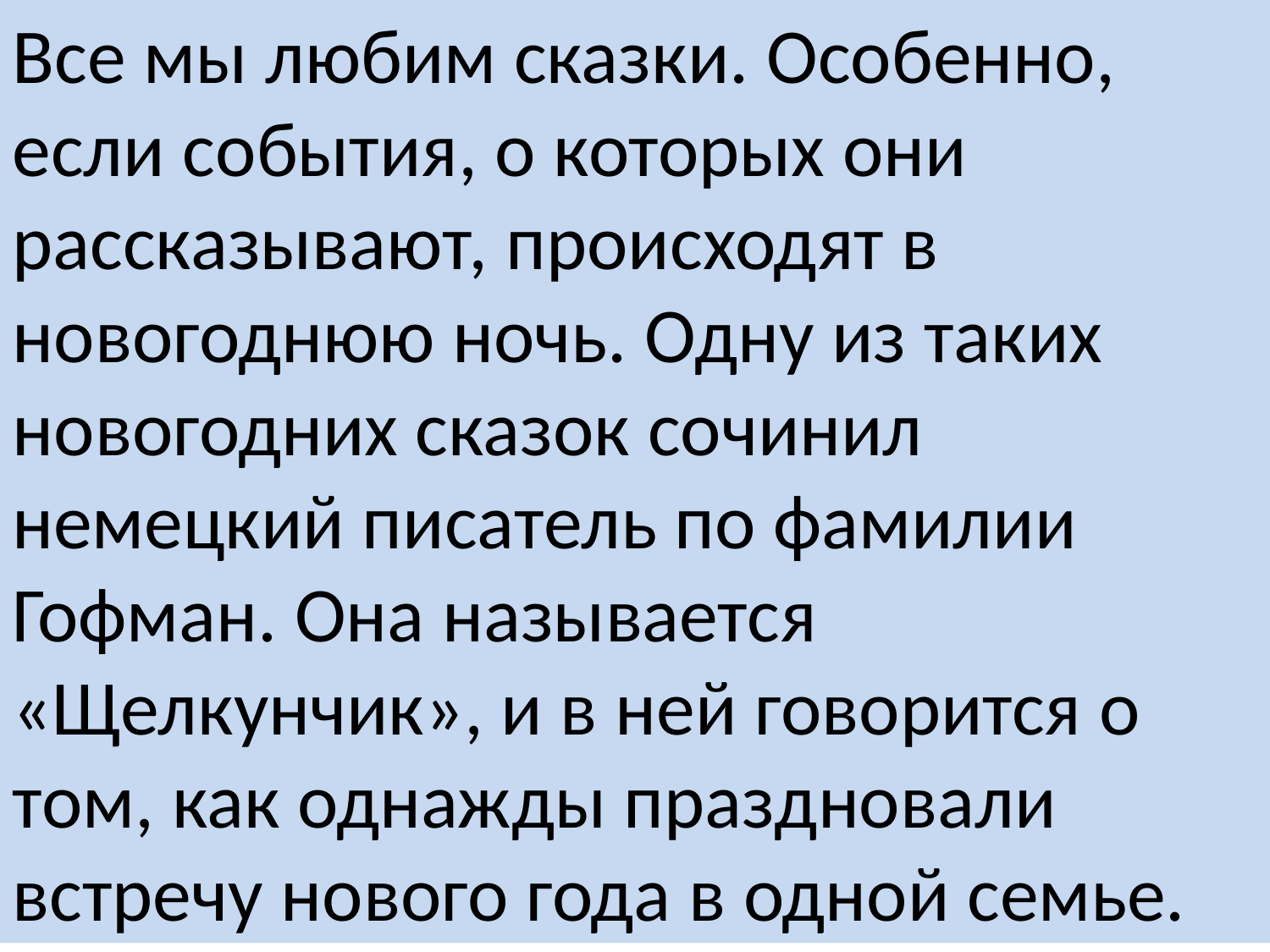

Все мы любим сказки. Особенно, если события, о которых они рассказывают, происходят в новогоднюю ночь. Одну из таких новогодних сказок сочинил немецкий писатель по фамилии Гофман. Она называется «Щелкунчик», и в ней говорится о том, как однажды праздновали встречу нового года в одной семье.